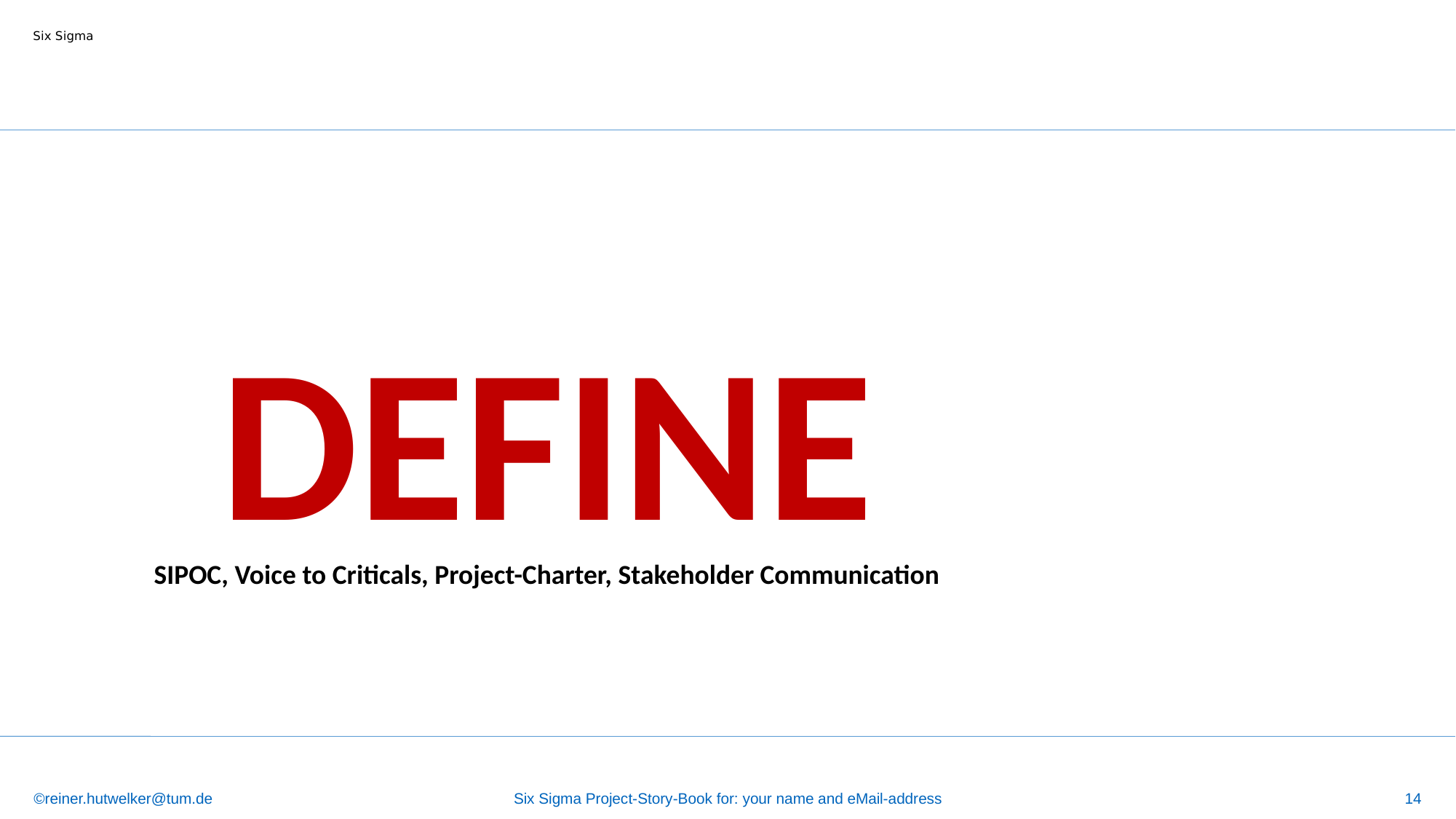

Six Sigma
DEFINE
SIPOC, Voice to Criticals, Project-Charter, Stakeholder Communication